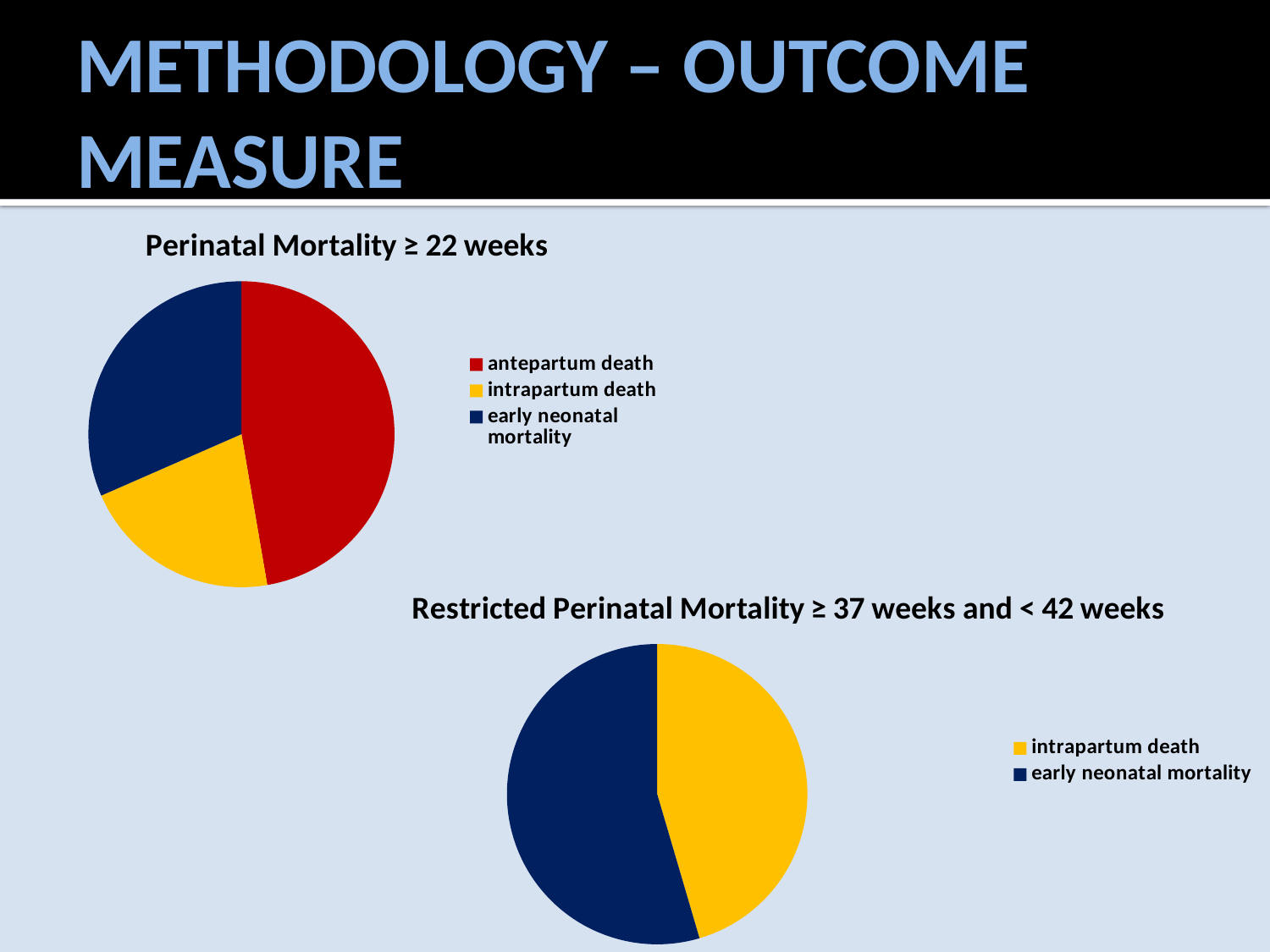

# Methodology – Outcome Measure

### Chart: Perinatal Mortality ≥ 22 weeks

| Category |  |
|---|---|
| antepartum death | 797.0 |
| intrapartum death | 356.0 |
| early neonatal mortality | 532.0 |

### Chart: Restricted Perinatal Mortality ≥ 37 weeks and < 42 weeks

| Category |  |
|---|---|
| intrapartum death | 45.4545454545454 |
| early neonatal mortality | 54.54545454545454 |